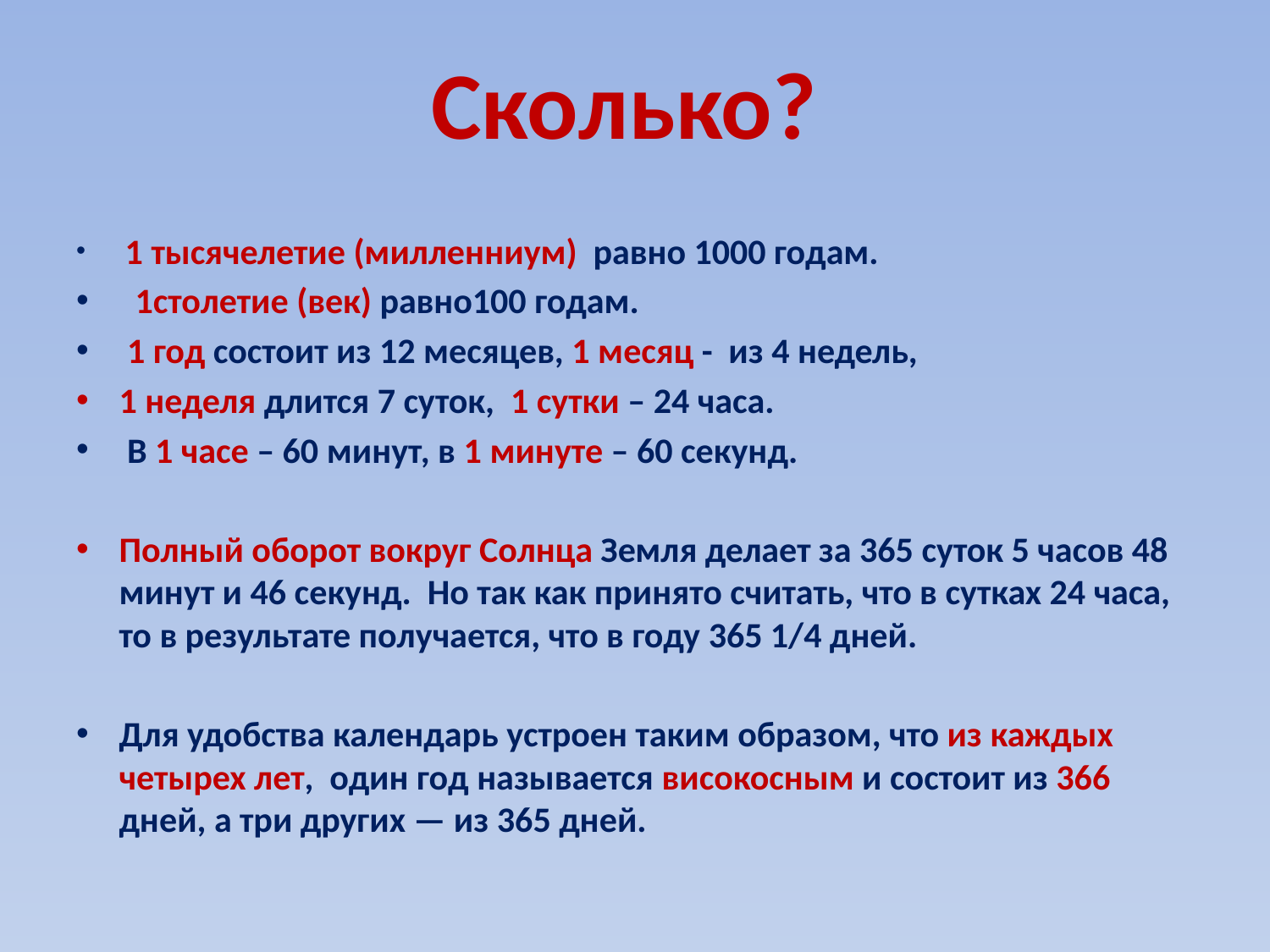

# Сколько?
 1 тысячелетие (милленниум)  равно 1000 годам.
  1столетие (век) равно100 годам.
 1 год состоит из 12 месяцев, 1 месяц -  из 4 недель,
1 неделя длится 7 суток,  1 сутки – 24 часа.
 В 1 часе – 60 минут, в 1 минуте – 60 секунд.

Полный оборот вокруг Солнца Земля делает за 365 суток 5 часов 48 минут и 46 секунд.  Но так как принято считать, что в сутках 24 часа, то в результате получается, что в году 365 1/4 дней.

Для удобства календарь устроен таким образом, что из каждых четырех лет,  один год называется високосным и состоит из 366 дней, а три других — из 365 дней.